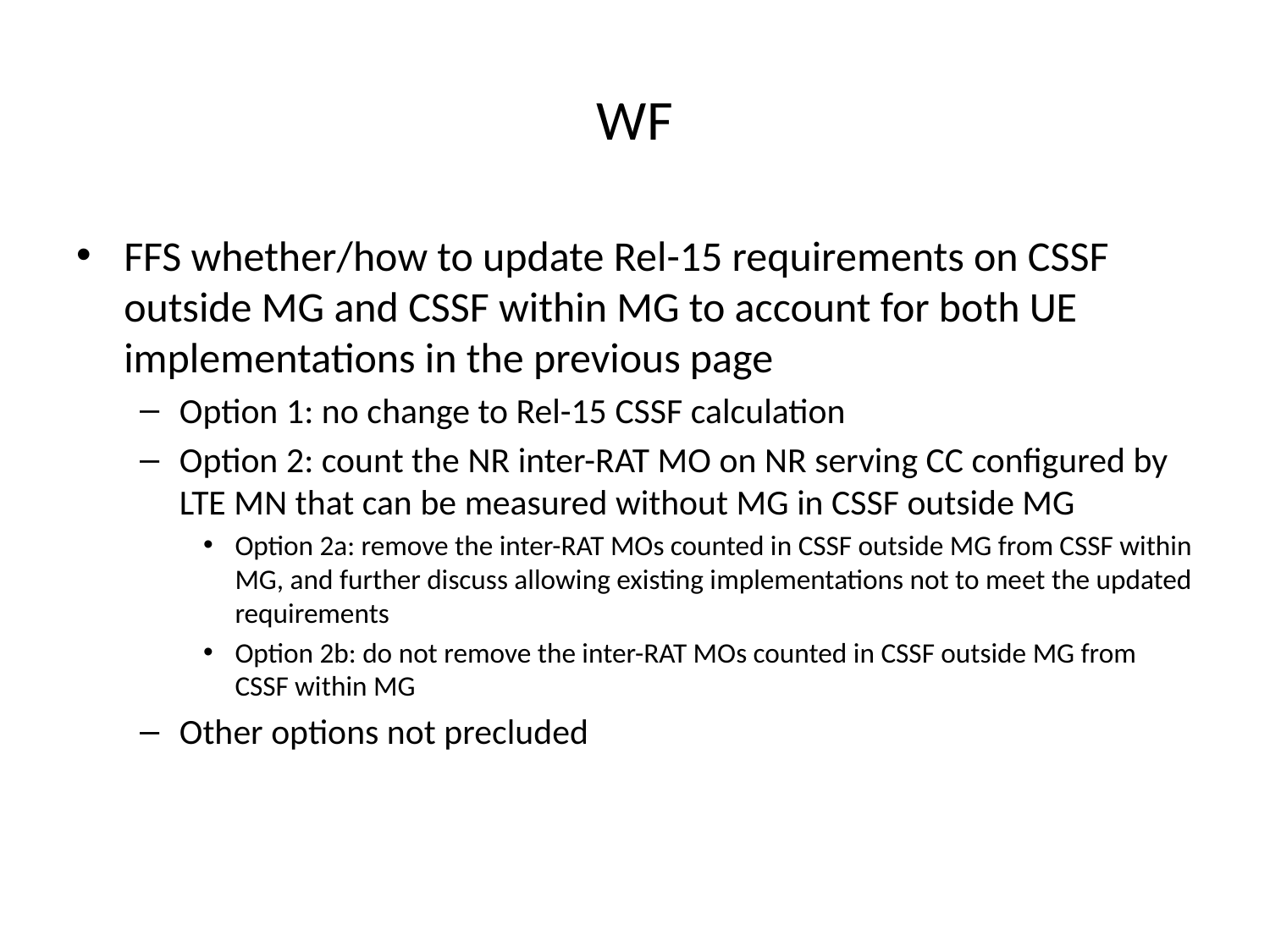

# WF
FFS whether/how to update Rel-15 requirements on CSSF outside MG and CSSF within MG to account for both UE implementations in the previous page
Option 1: no change to Rel-15 CSSF calculation
Option 2: count the NR inter-RAT MO on NR serving CC configured by LTE MN that can be measured without MG in CSSF outside MG
Option 2a: remove the inter-RAT MOs counted in CSSF outside MG from CSSF within MG, and further discuss allowing existing implementations not to meet the updated requirements
Option 2b: do not remove the inter-RAT MOs counted in CSSF outside MG from CSSF within MG
Other options not precluded